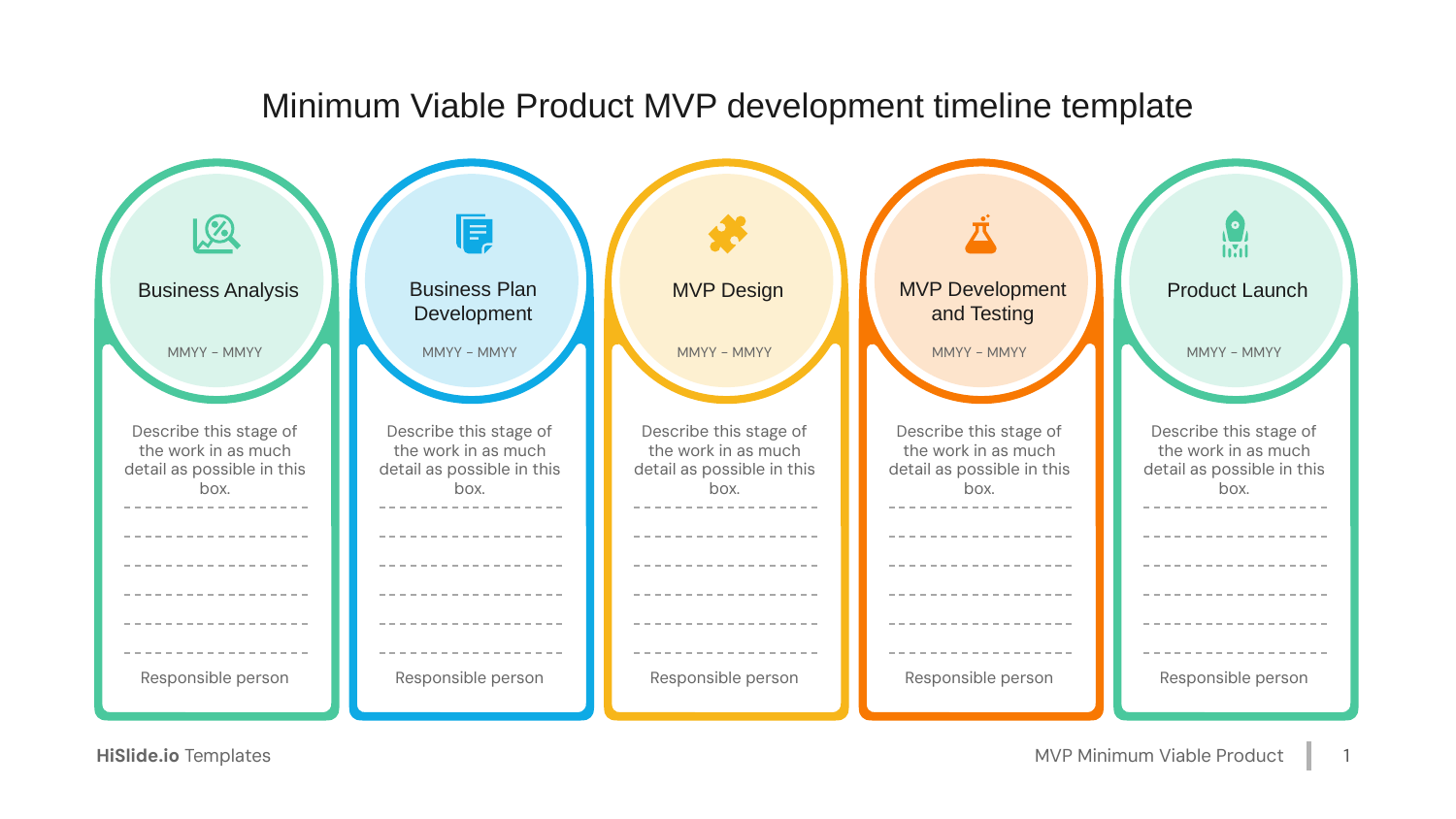

Minimum Viable Product MVP development timeline template

Business Analysis
Business Plan Development
MVP Design
MVP Development and Testing
Product Launch
MMYY - MMYY
MMYY - MMYY
MMYY - MMYY
MMYY - MMYY
MMYY - MMYY
Describe this stage of the work in as much detail as possible in this box.
Describe this stage of the work in as much detail as possible in this box.
Describe this stage of the work in as much detail as possible in this box.
Describe this stage of the work in as much detail as possible in this box.
Describe this stage of the work in as much detail as possible in this box.
Responsible person
Responsible person
Responsible person
Responsible person
Responsible person
1